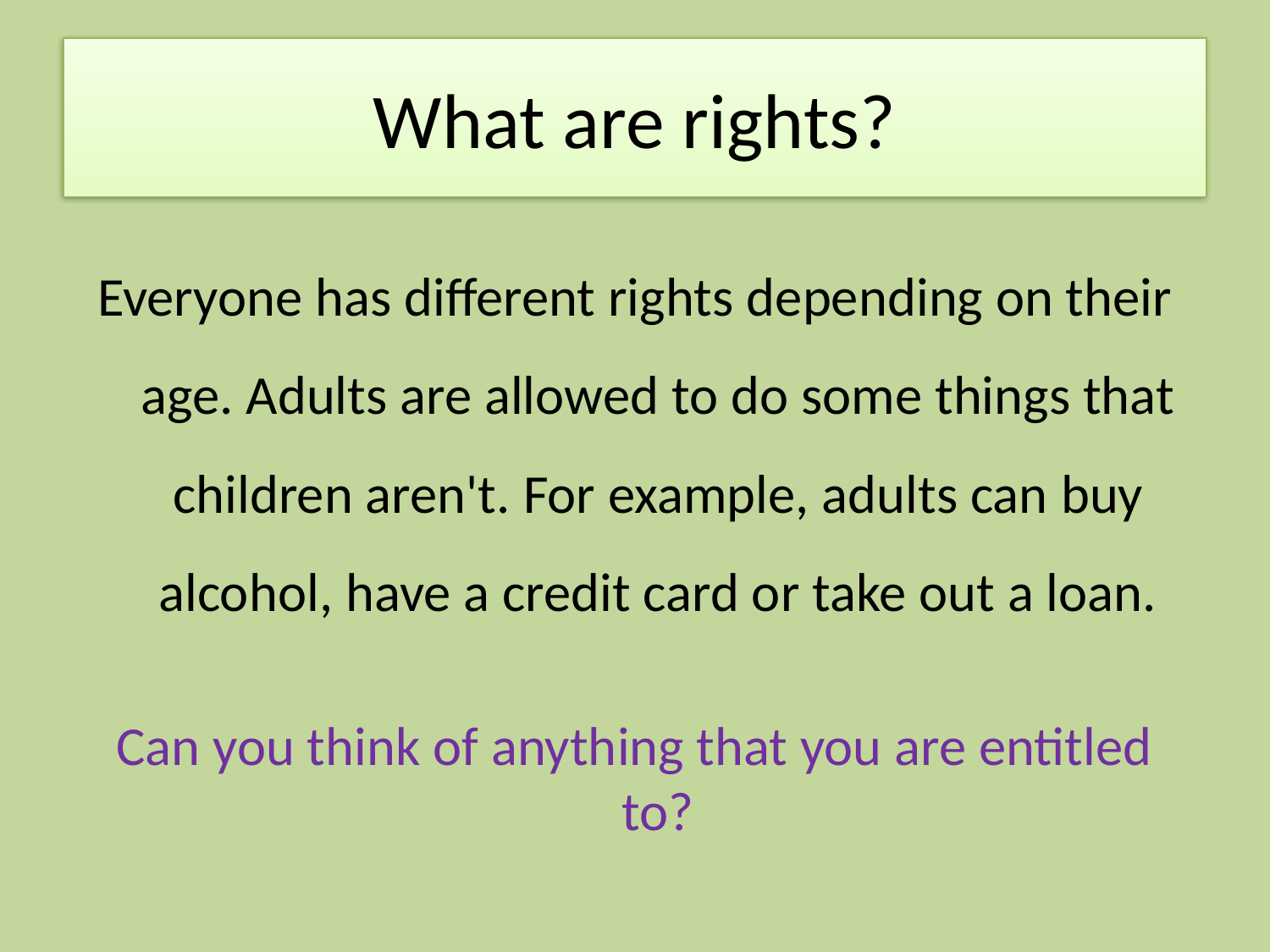

# What are rights?
Everyone has different rights depending on their age. Adults are allowed to do some things that children aren't. For example, adults can buy alcohol, have a credit card or take out a loan.

Can you think of anything that you are entitled to?